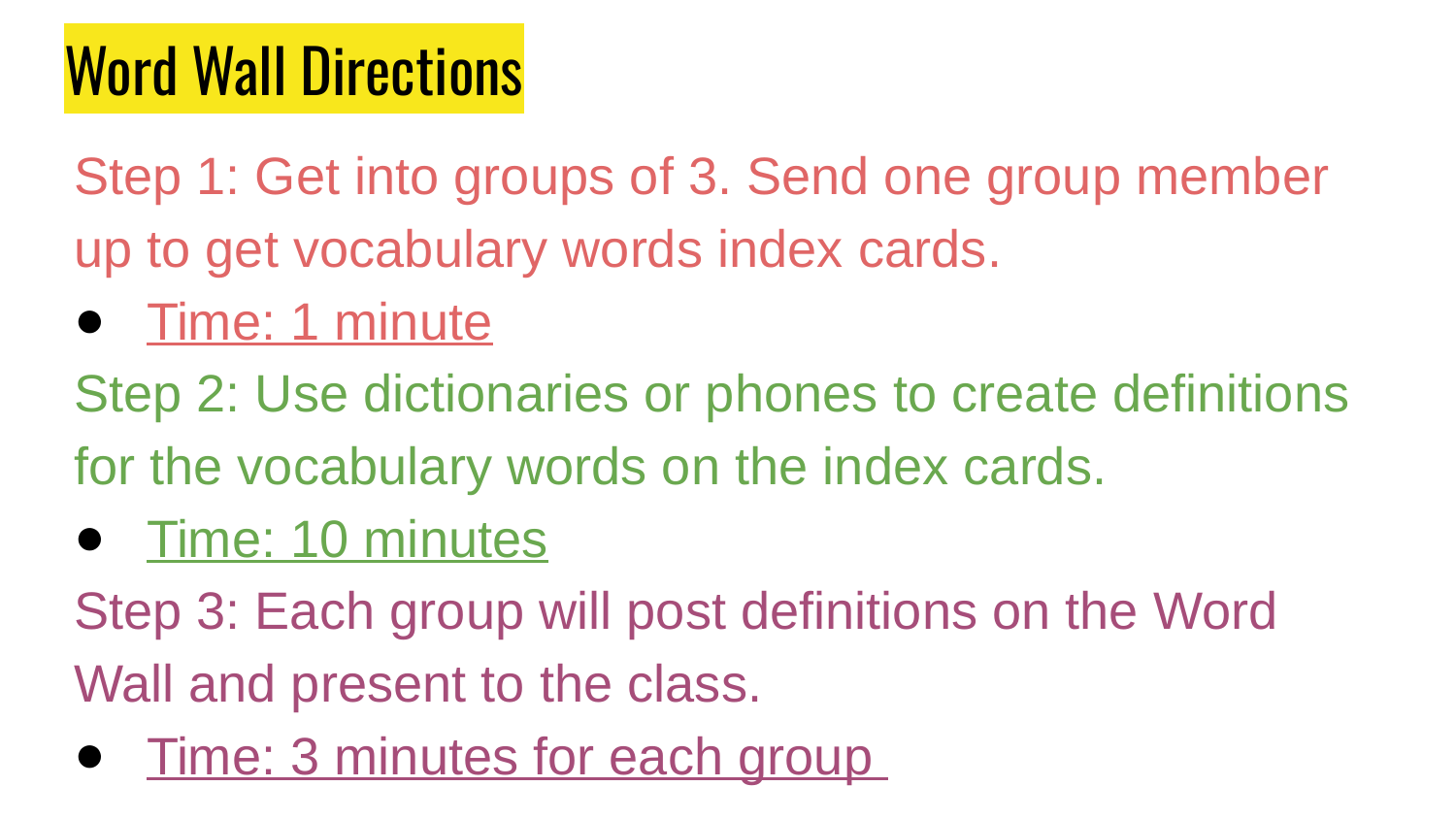

# Word Wall Directions
Step 1: Get into groups of 3. Send one group member up to get vocabulary words index cards.
Time: 1 minute
Step 2: Use dictionaries or phones to create definitions for the vocabulary words on the index cards.
Time: 10 minutes
Step 3: Each group will post definitions on the Word Wall and present to the class.
Time: 3 minutes for each group